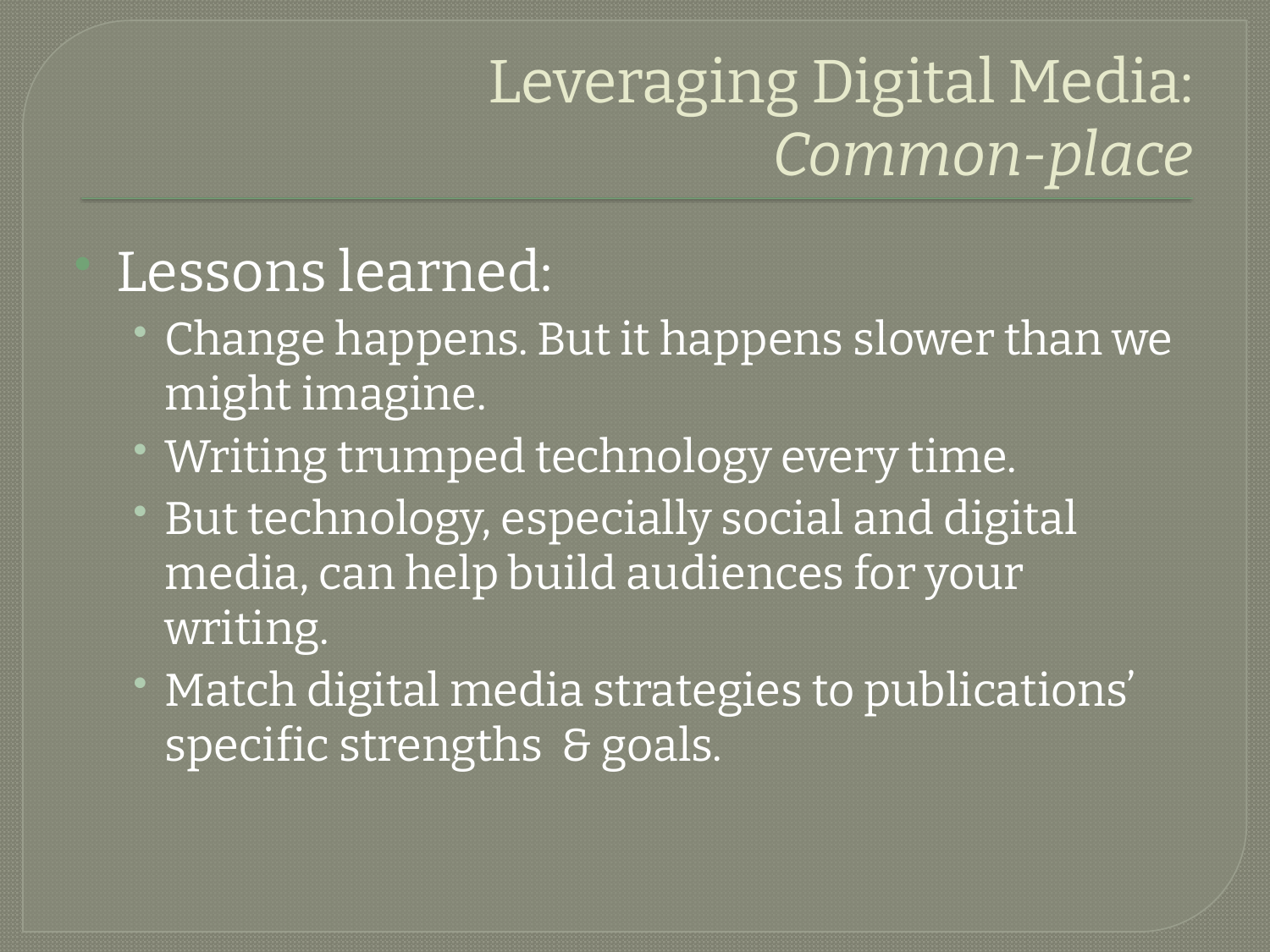

# Leveraging Digital Media: Common-place
Lessons learned:
Change happens. But it happens slower than we might imagine.
Writing trumped technology every time.
But technology, especially social and digital media, can help build audiences for your writing.
Match digital media strategies to publications’ specific strengths  & goals.